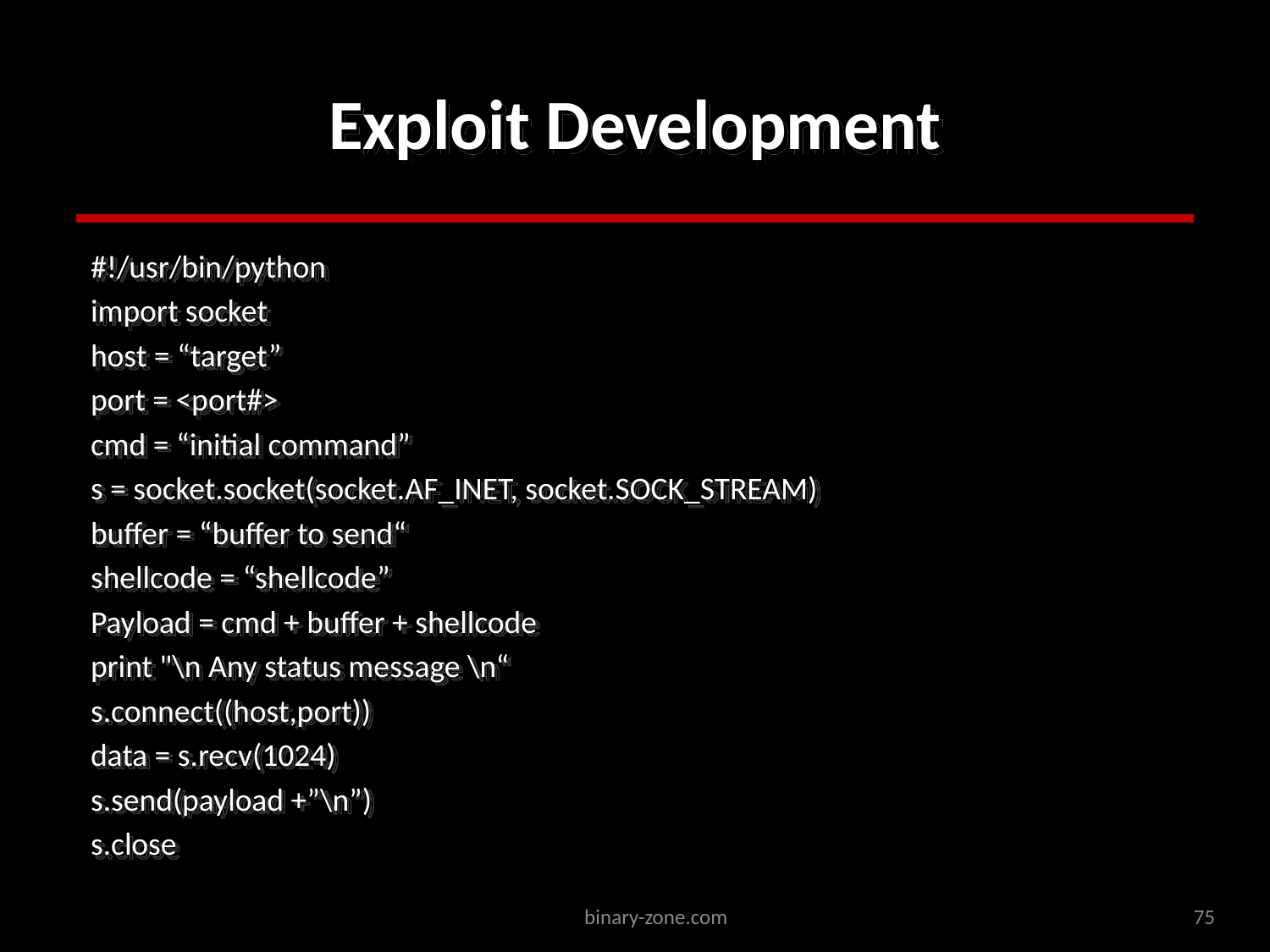

# Exploit Development
#!/usr/bin/python
import socket
host = “target”
port = <port#>
cmd = “initial command”
s = socket.socket(socket.AF_INET, socket.SOCK_STREAM)
buffer = “buffer to send“
shellcode = “shellcode”
Payload = cmd + buffer + shellcode
print "\n Any status message \n“
s.connect((host,port))
data = s.recv(1024)
s.send(payload +”\n”)
s.close